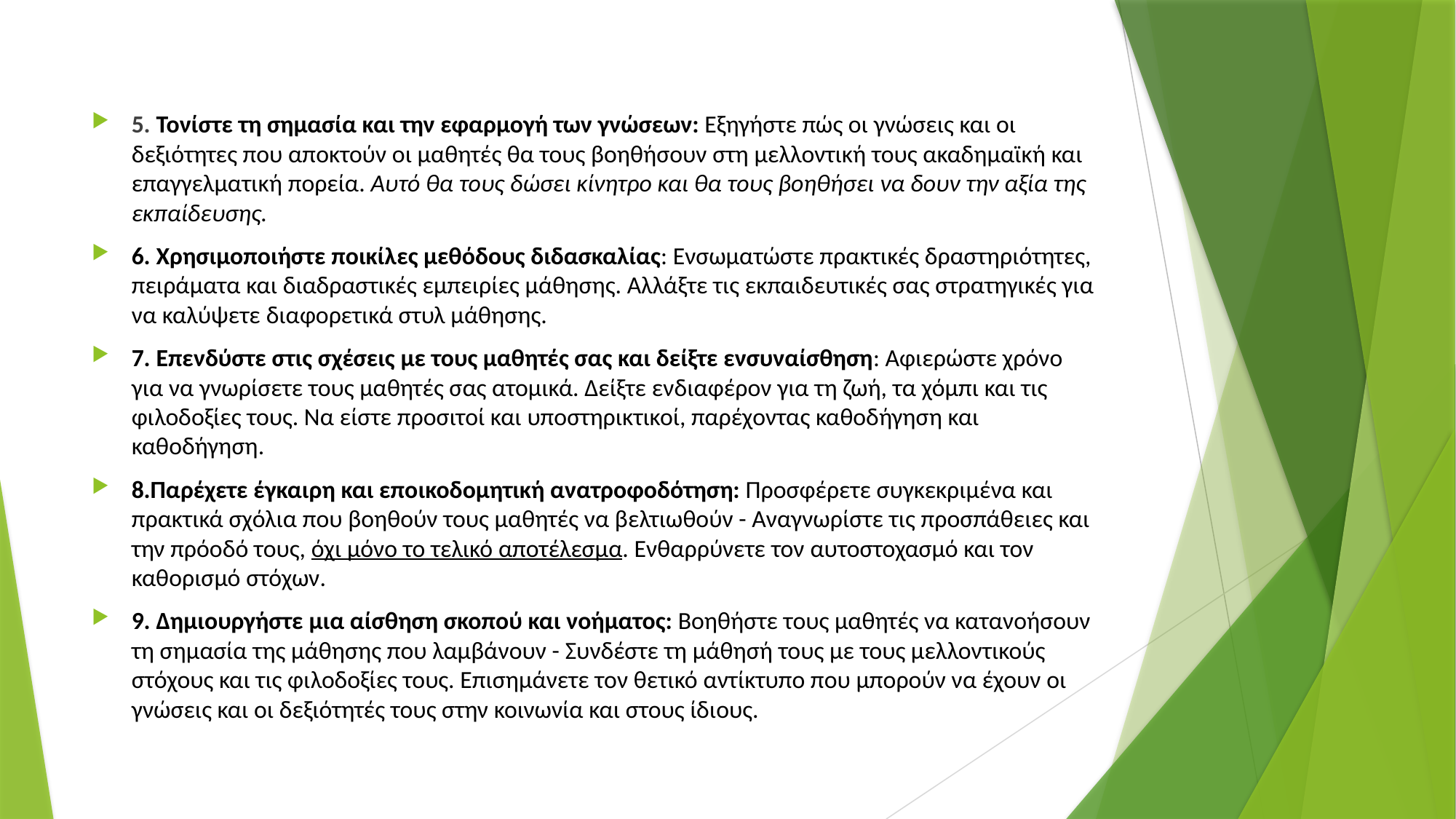

5. Τονίστε τη σημασία και την εφαρμογή των γνώσεων: Εξηγήστε πώς οι γνώσεις και οι δεξιότητες που αποκτούν οι μαθητές θα τους βοηθήσουν στη μελλοντική τους ακαδημαϊκή και επαγγελματική πορεία. Αυτό θα τους δώσει κίνητρο και θα τους βοηθήσει να δουν την αξία της εκπαίδευσης.
6. Χρησιμοποιήστε ποικίλες μεθόδους διδασκαλίας: Ενσωματώστε πρακτικές δραστηριότητες, πειράματα και διαδραστικές εμπειρίες μάθησης. Αλλάξτε τις εκπαιδευτικές σας στρατηγικές για να καλύψετε διαφορετικά στυλ μάθησης.
7. Επενδύστε στις σχέσεις με τους μαθητές σας και δείξτε ενσυναίσθηση: Αφιερώστε χρόνο για να γνωρίσετε τους μαθητές σας ατομικά. Δείξτε ενδιαφέρον για τη ζωή, τα χόμπι και τις φιλοδοξίες τους. Να είστε προσιτοί και υποστηρικτικοί, παρέχοντας καθοδήγηση και καθοδήγηση.
8.Παρέχετε έγκαιρη και εποικοδομητική ανατροφοδότηση: Προσφέρετε συγκεκριμένα και πρακτικά σχόλια που βοηθούν τους μαθητές να βελτιωθούν - Αναγνωρίστε τις προσπάθειες και την πρόοδό τους, όχι μόνο το τελικό αποτέλεσμα. Ενθαρρύνετε τον αυτοστοχασμό και τον καθορισμό στόχων.
9. Δημιουργήστε μια αίσθηση σκοπού και νοήματος: Βοηθήστε τους μαθητές να κατανοήσουν τη σημασία της μάθησης που λαμβάνουν - Συνδέστε τη μάθησή τους με τους μελλοντικούς στόχους και τις φιλοδοξίες τους. Επισημάνετε τον θετικό αντίκτυπο που μπορούν να έχουν οι γνώσεις και οι δεξιότητές τους στην κοινωνία και στους ίδιους.